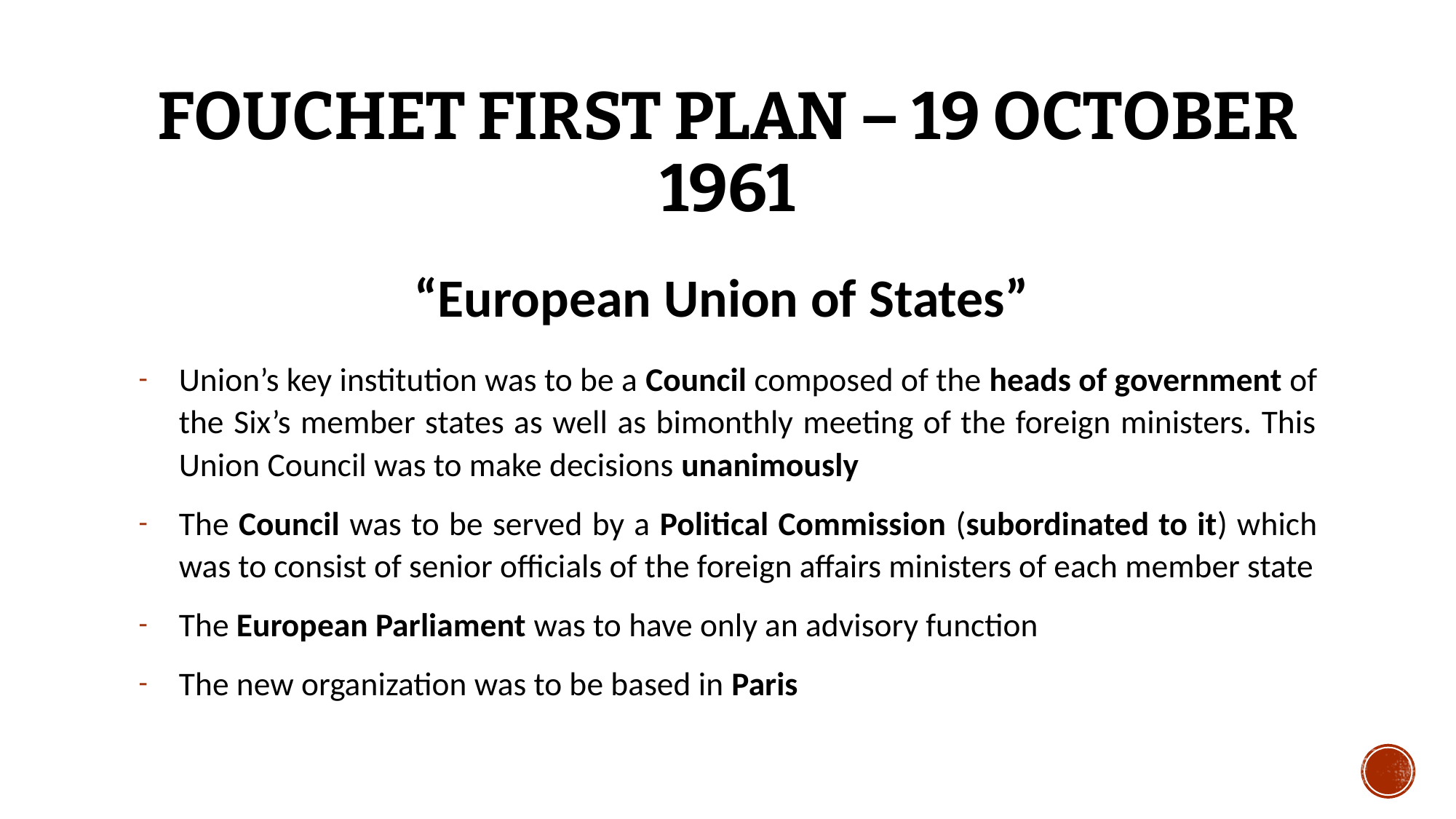

# FOUCHET FIRST PLAN – 19 OCTOBER 1961
“European Union of States”
Union’s key institution was to be a Council composed of the heads of government of the Six’s member states as well as bimonthly meeting of the foreign ministers. This Union Council was to make decisions unanimously
The Council was to be served by a Political Commission (subordinated to it) which was to consist of senior officials of the foreign affairs ministers of each member state
The European Parliament was to have only an advisory function
The new organization was to be based in Paris